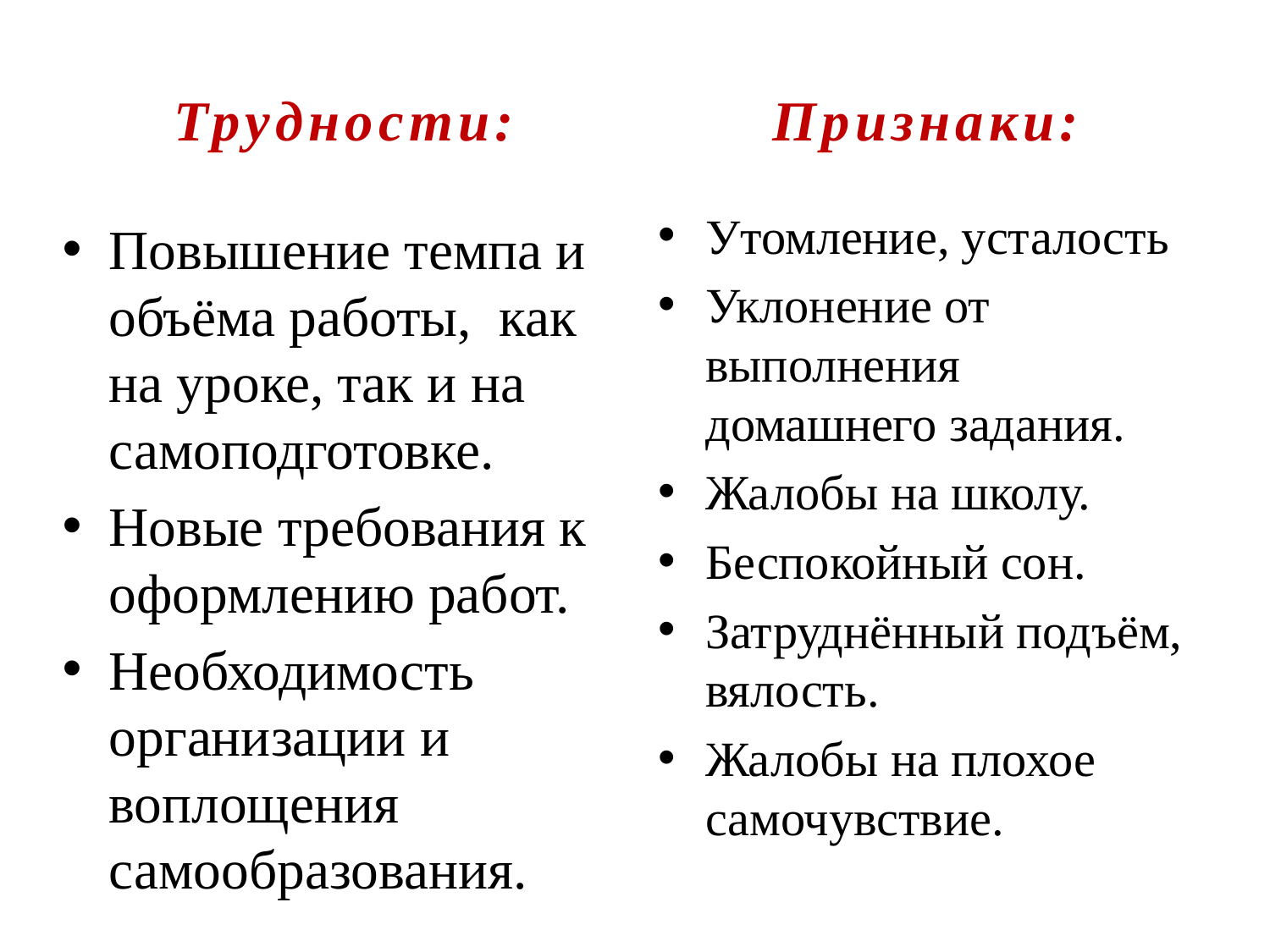

Трудности:
Признаки:
Утомление, усталость
Уклонение от выполнения домашнего задания.
Жалобы на школу.
Беспокойный сон.
Затруднённый подъём, вялость.
Жалобы на плохое самочувствие.

Повышение темпа и объёма работы,  как на уроке, так и на самоподготовке.
Новые требования к оформлению работ.
Необходимость организации и воплощения самообразования.